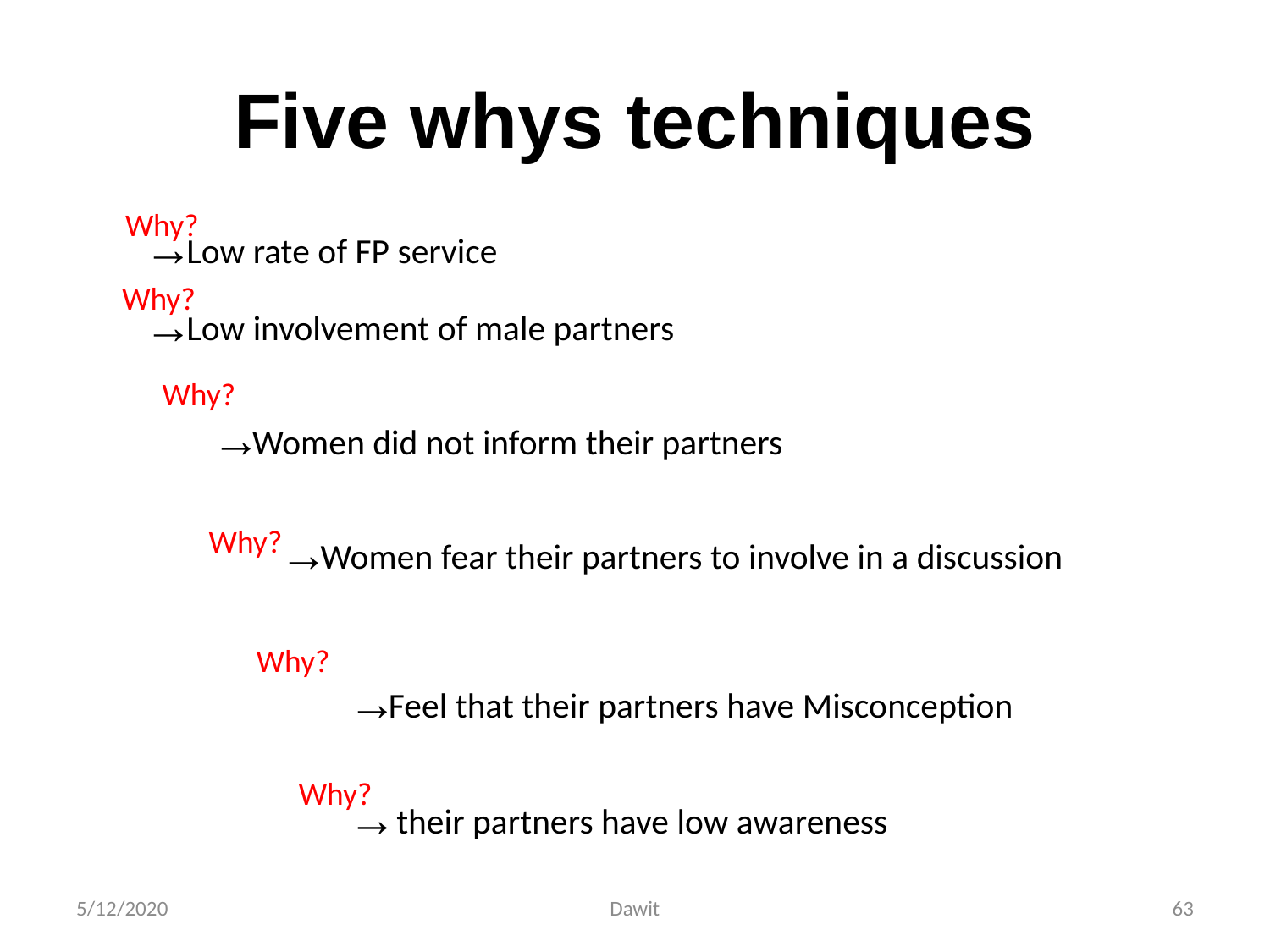

Five whys techniques
Why?
Low rate of FP service
Low involvement of male partners

Women did not inform their partners

Women fear their partners to involve in a discussion

Feel that their partners have Misconception

 their partners have low awareness

Why?
Why?
Why?
Why?
Why?
5/12/2020
Dawit
63